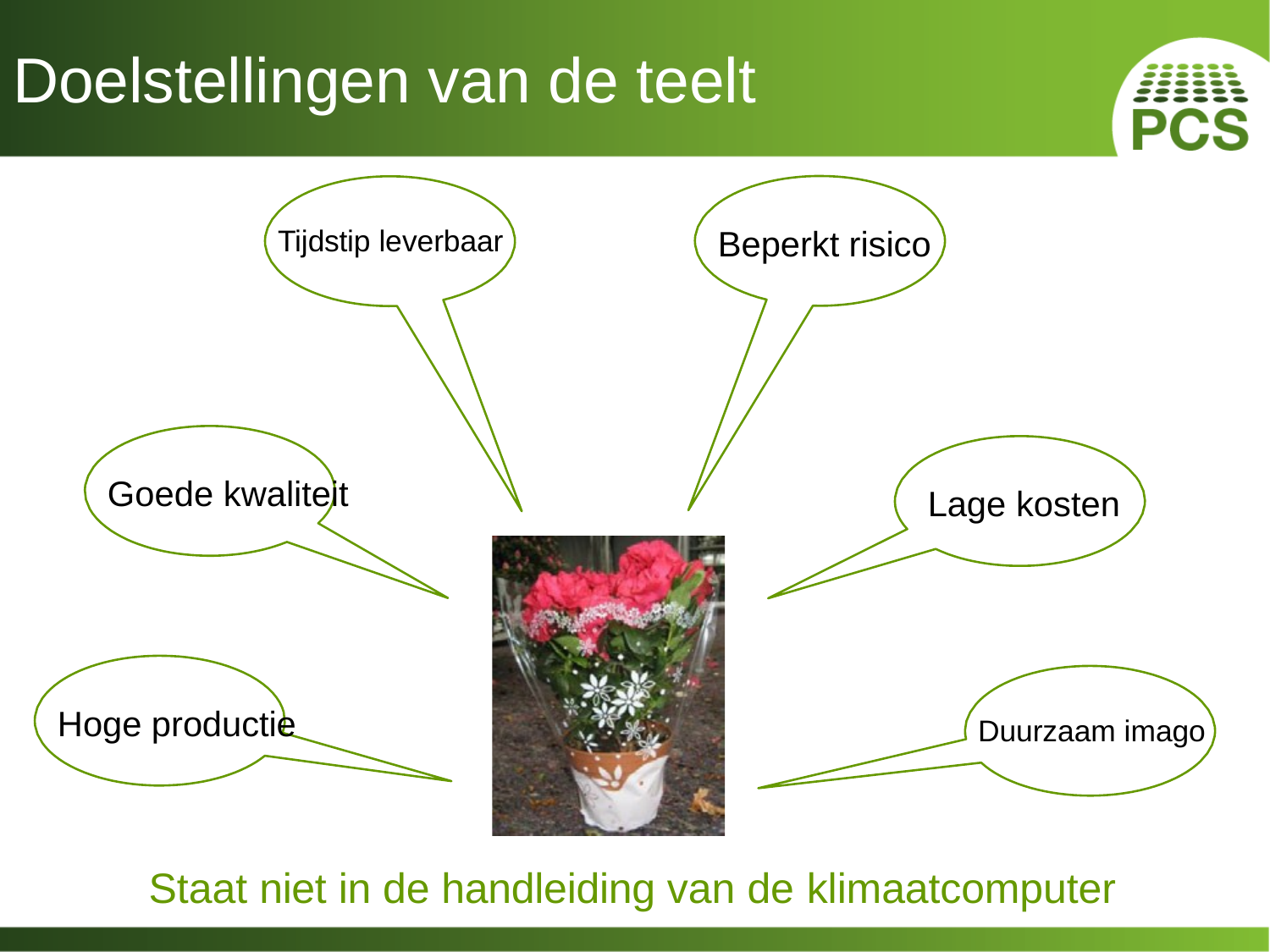

# Doelstellingen van de teelt

Beperkt risico
Tijdstip leverbaar

Goede kwaliteit
Lage kosten

Hoge productie
Duurzaam imago
Staat niet in de handleiding van de klimaatcomputer